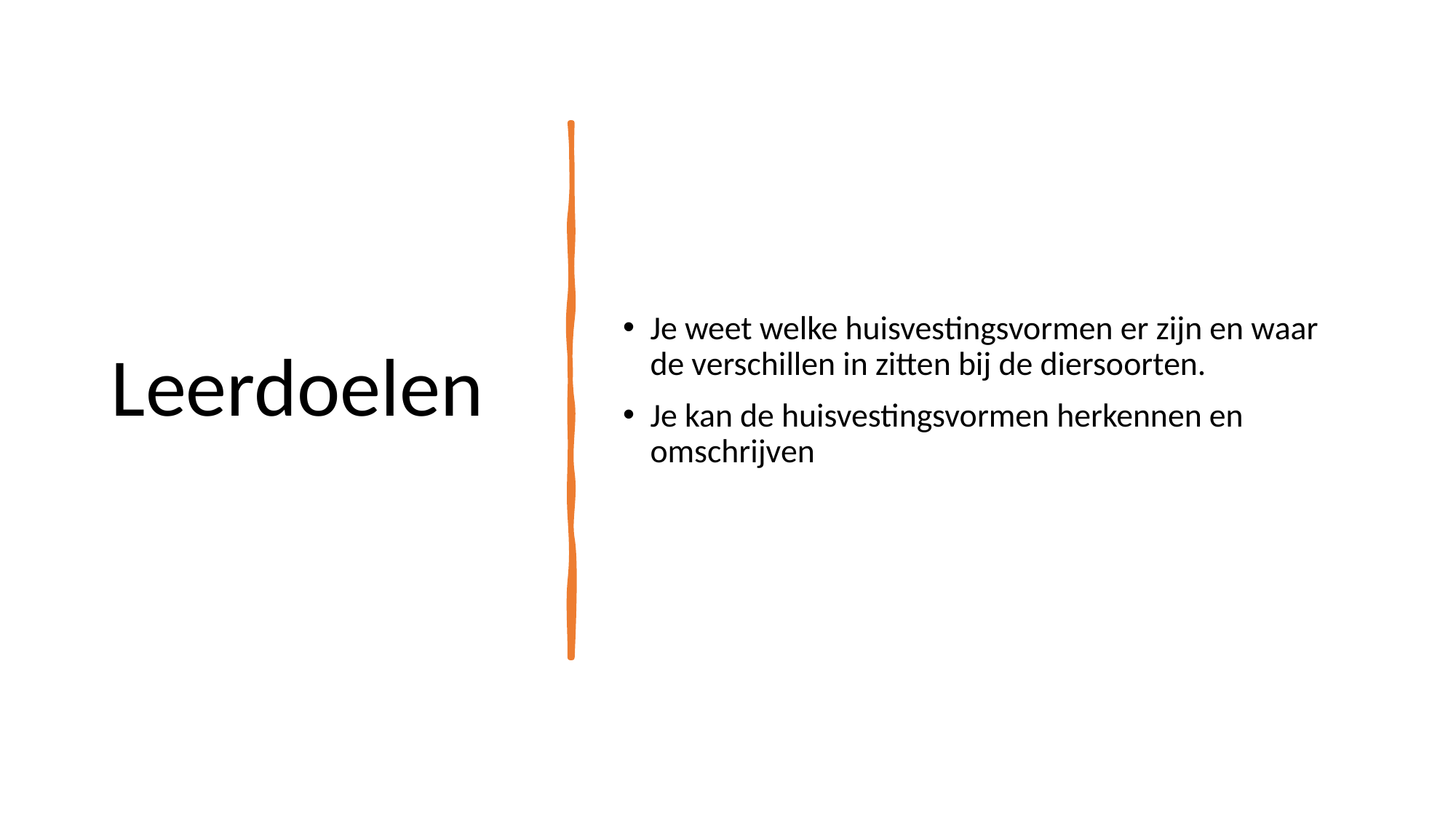

# Leerdoelen
Je weet welke huisvestingsvormen er zijn en waar de verschillen in zitten bij de diersoorten.
Je kan de huisvestingsvormen herkennen en omschrijven